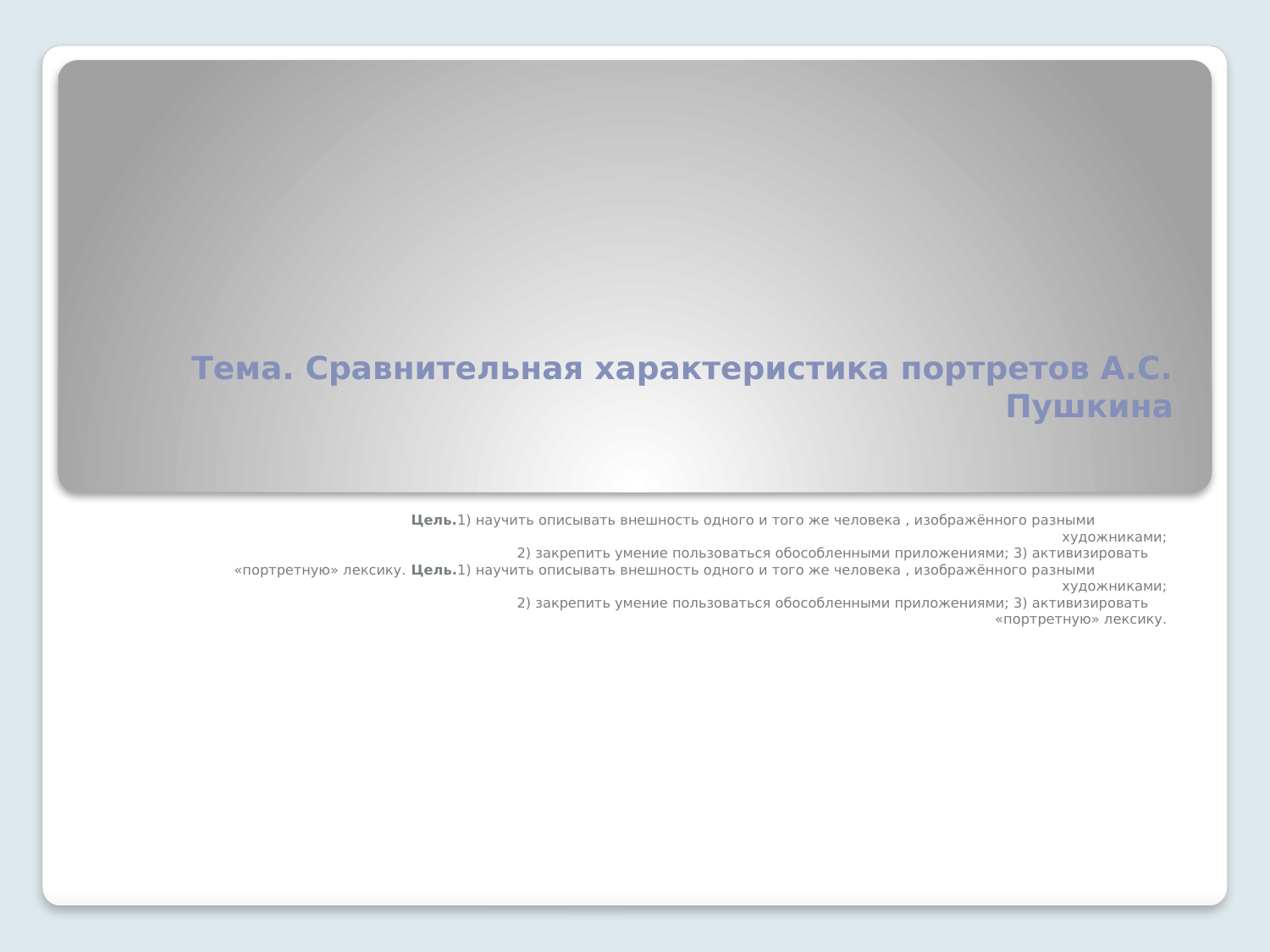

# Тема. Сравнительная характеристика портретов А.С. Пушкина
Цель.1) научить описывать внешность одного и того же человека , изображённого разными
            художниками;
          2) закрепить умение пользоваться обособленными приложениями; 3) активизировать
             «портретную» лексику. Цель.1) научить описывать внешность одного и того же человека , изображённого разными
            художниками;
          2) закрепить умение пользоваться обособленными приложениями; 3) активизировать
             «портретную» лексику.